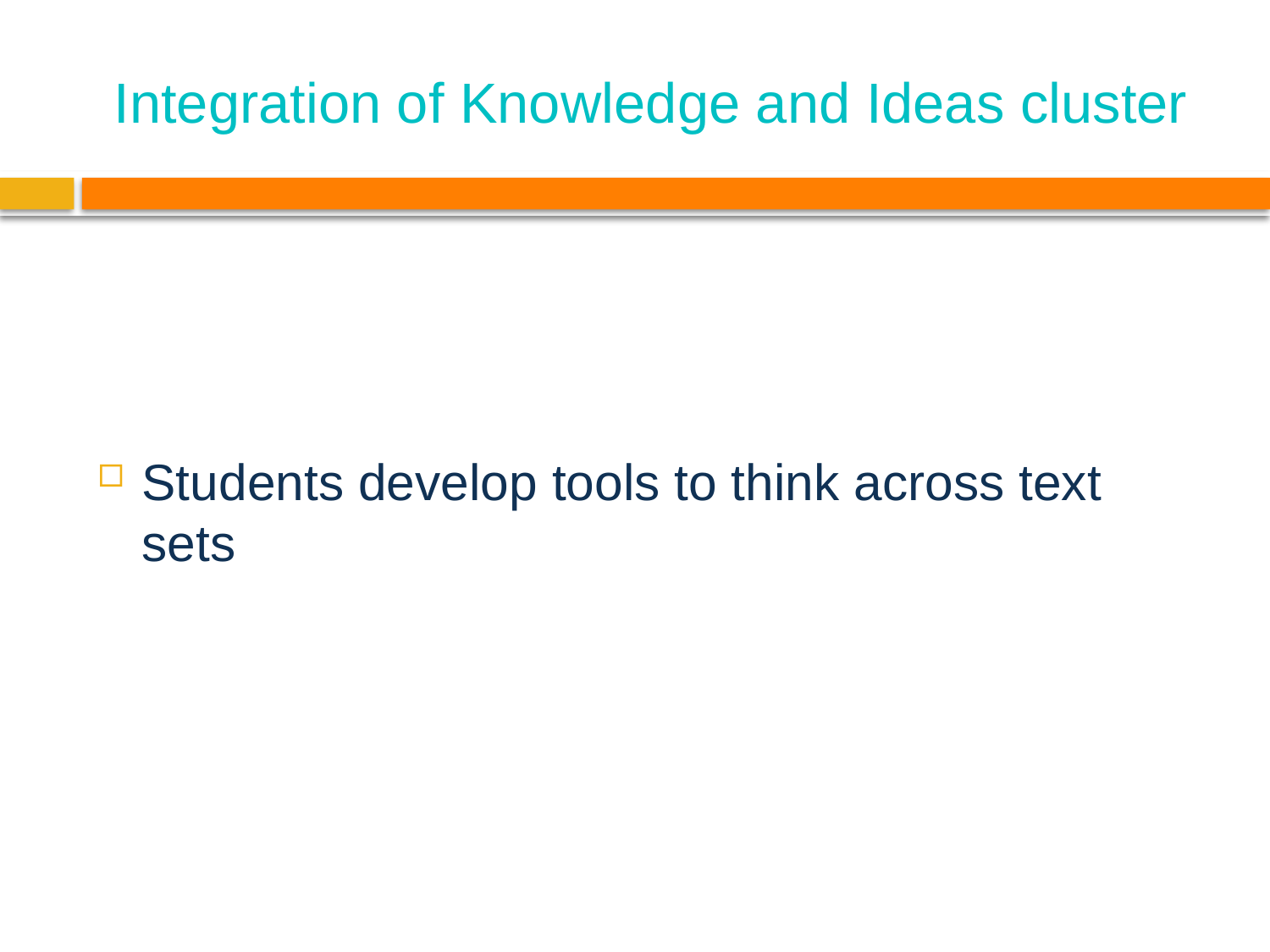

# Integration of Knowledge and Ideas cluster

Students develop tools to think across text sets